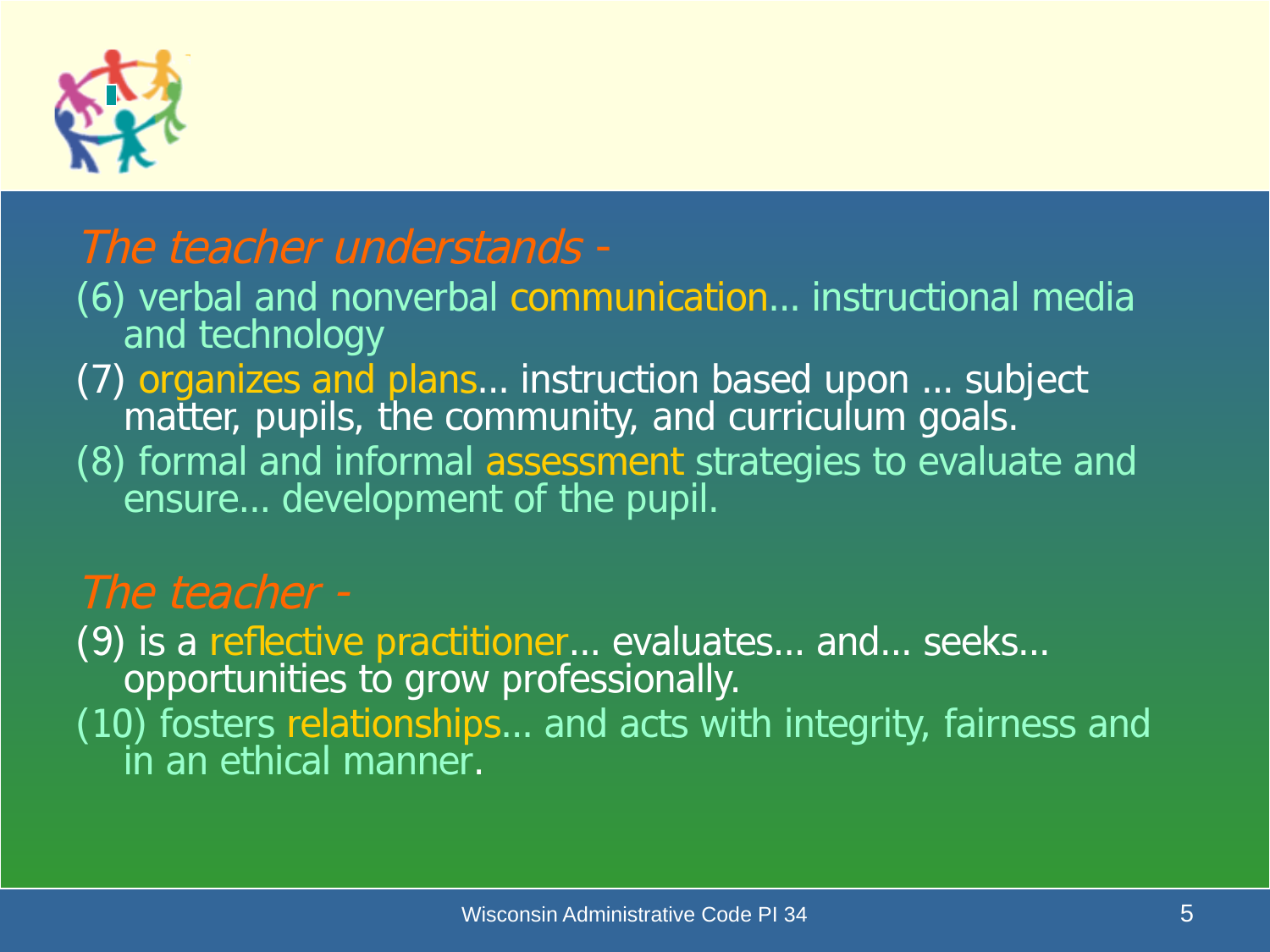

The teacher understands -

(6) verbal and nonverbal communication… instructional media and technology
(7) organizes and plans… instruction based upon … subject matter, pupils, the community, and curriculum goals.
(8) formal and informal assessment strategies to evaluate and ensure… development of the pupil.

The teacher -
(9) is a reflective practitioner… evaluates… and… seeks… opportunities to grow professionally.
(10) fosters relationships… and acts with integrity, fairness and in an ethical manner.
Wisconsin Administrative Code PI 34
5